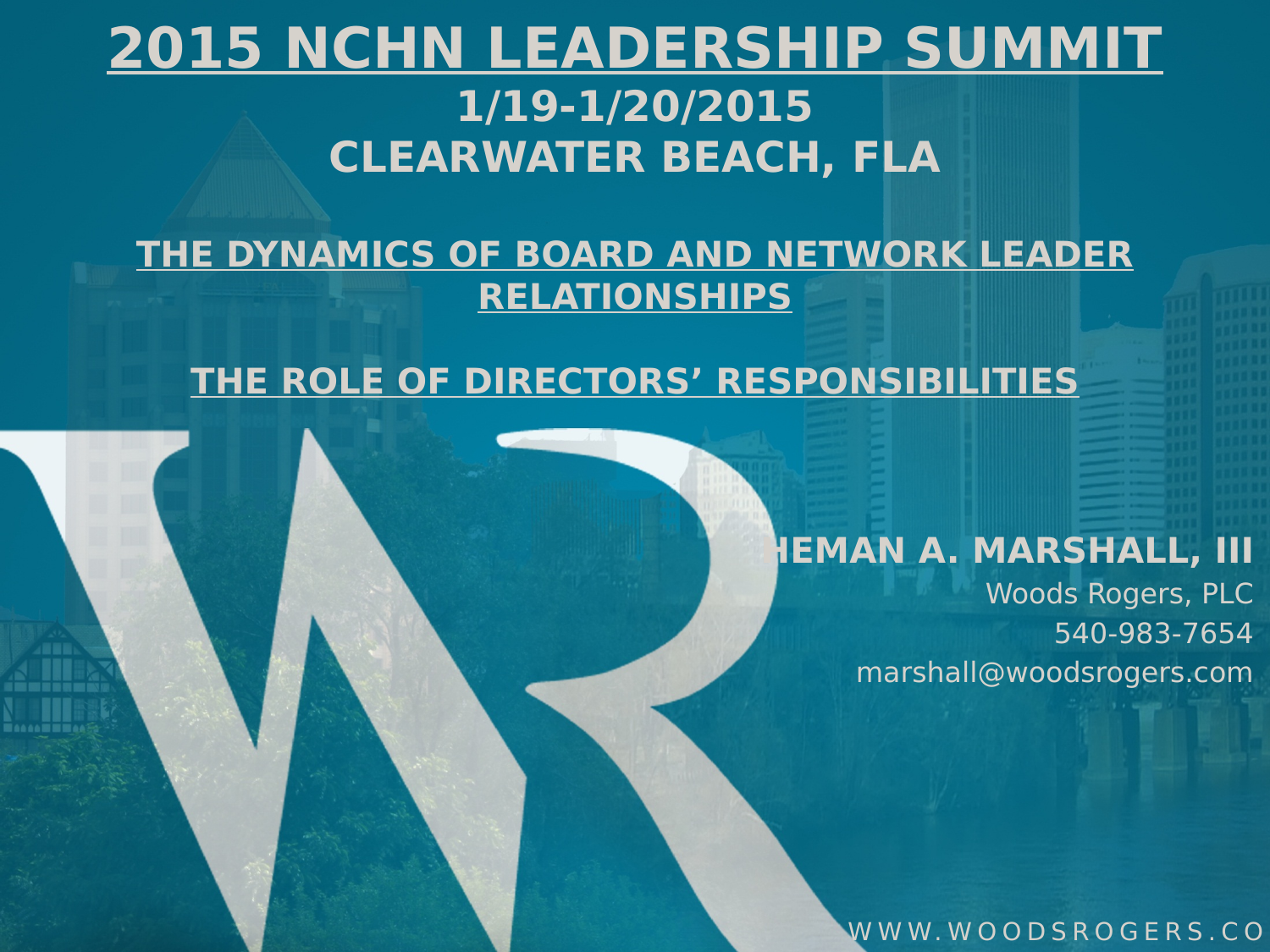

# 2015 NCHN Leadership Summit 1/19-1/20/2015 Clearwater Beach, Fla The Dynamics of Board and Network Leader Relationships The Role of Directors’ Responsibilities

Heman A. Marshall, III
	Woods Rogers, PLC
540-983-7654
marshall@woodsrogers.com